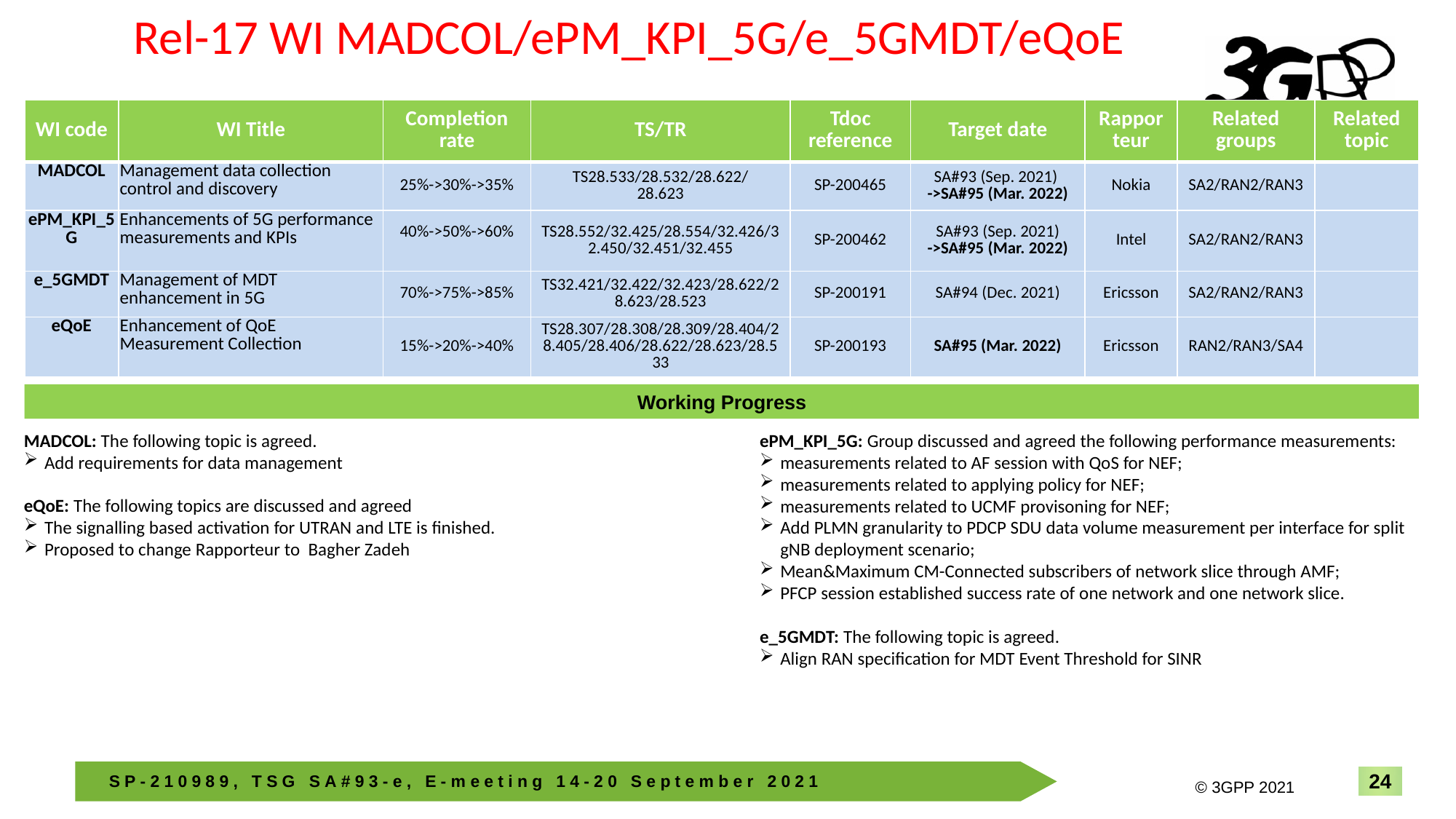

Rel-17 WI MADCOL/ePM_KPI_5G/e_5GMDT/eQoE
| WI code | WI Title | Completion rate | TS/TR | Tdoc reference | Target date | Rapporteur | Related groups | Related topic |
| --- | --- | --- | --- | --- | --- | --- | --- | --- |
| MADCOL | Management data collection control and discovery | 25%->30%->35% | TS28.533/28.532/28.622/ 28.623 | SP-200465 | SA#93 (Sep. 2021) ->SA#95 (Mar. 2022) | Nokia | SA2/RAN2/RAN3 |  |
| ePM\_KPI\_5G | Enhancements of 5G performance measurements and KPIs | 40%->50%->60% | TS28.552/32.425/28.554/32.426/32.450/32.451/32.455 | SP-200462 | SA#93 (Sep. 2021) ->SA#95 (Mar. 2022) | Intel | SA2/RAN2/RAN3 |  |
| e\_5GMDT | Management of MDT enhancement in 5G | 70%->75%->85% | TS32.421/32.422/32.423/28.622/28.623/28.523 | SP-200191 | SA#94 (Dec. 2021) | Ericsson | SA2/RAN2/RAN3 |  |
| eQoE | Enhancement of QoE Measurement Collection | 15%->20%->40% | TS28.307/28.308/28.309/28.404/28.405/28.406/28.622/28.623/28.533 | SP-200193 | SA#95 (Mar. 2022) | Ericsson | RAN2/RAN3/SA4 |  |
Working Progress
MADCOL: The following topic is agreed.
Add requirements for data management

eQoE: The following topics are discussed and agreed
The signalling based activation for UTRAN and LTE is finished.
Proposed to change Rapporteur to  Bagher Zadeh
ePM_KPI_5G: Group discussed and agreed the following performance measurements:
measurements related to AF session with QoS for NEF;
measurements related to applying policy for NEF;
measurements related to UCMF provisoning for NEF;
Add PLMN granularity to PDCP SDU data volume measurement per interface for split gNB deployment scenario;
Mean&Maximum CM-Connected subscribers of network slice through AMF;
PFCP session established success rate of one network and one network slice.

e_5GMDT: The following topic is agreed.
Align RAN specification for MDT Event Threshold for SINR